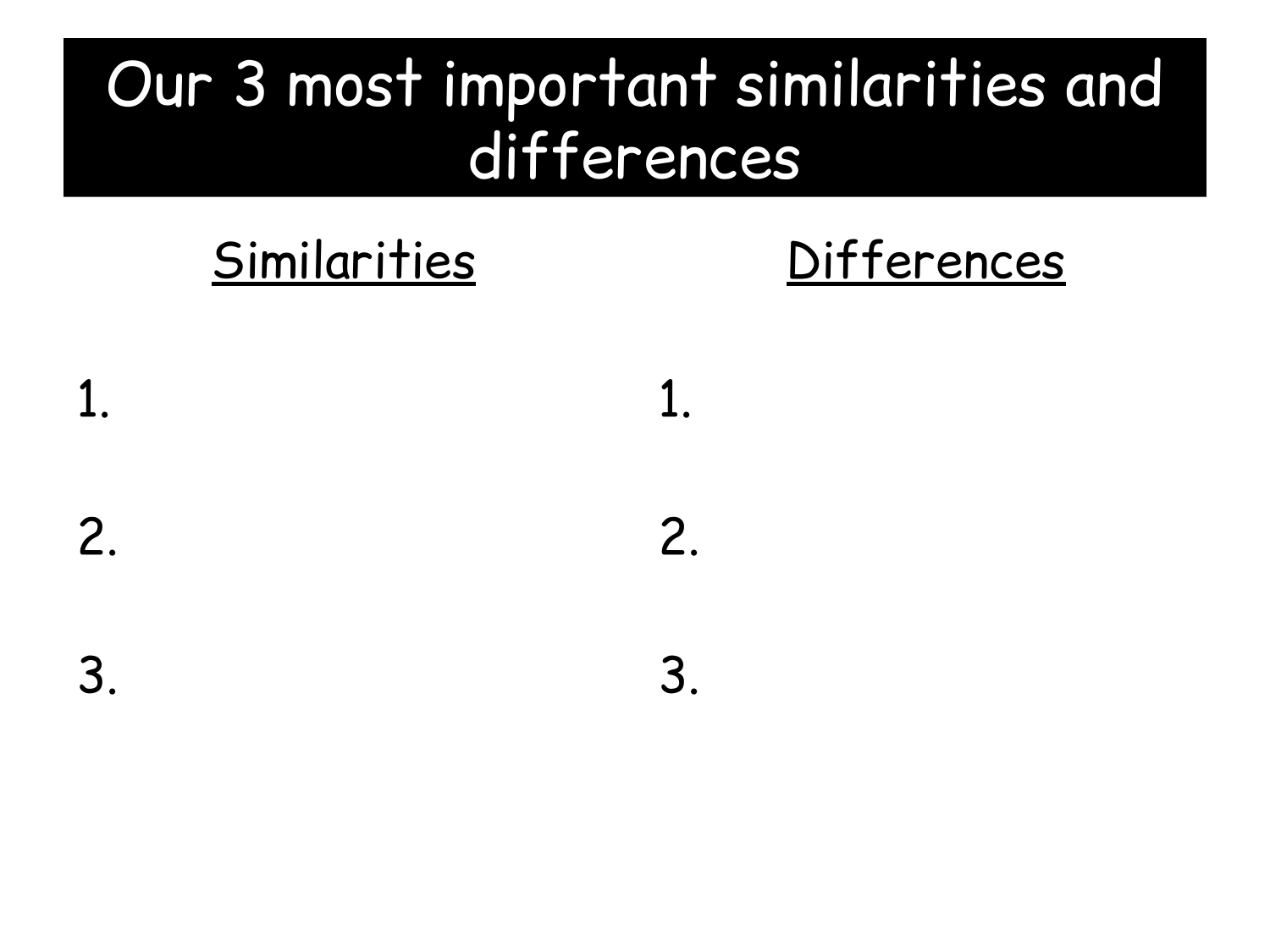

# Our 3 most important similarities and differences
Similarities

1.

2.

3.
Differences

1.

2.

3.